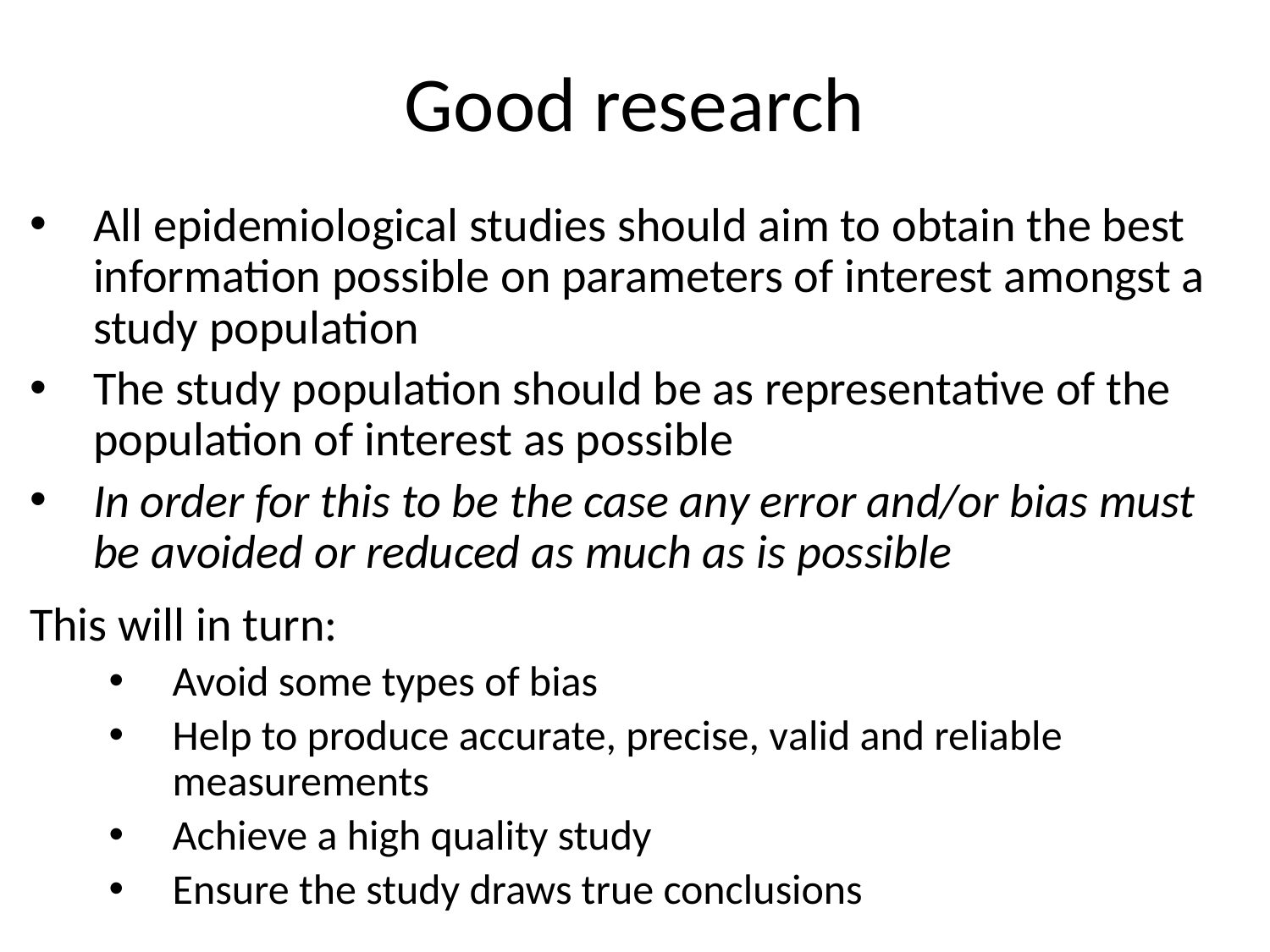

Good research
All epidemiological studies should aim to obtain the best information possible on parameters of interest amongst a study population
The study population should be as representative of the population of interest as possible
In order for this to be the case any error and/or bias must be avoided or reduced as much as is possible
This will in turn:
Avoid some types of bias
Help to produce accurate, precise, valid and reliable measurements
Achieve a high quality study
Ensure the study draws true conclusions